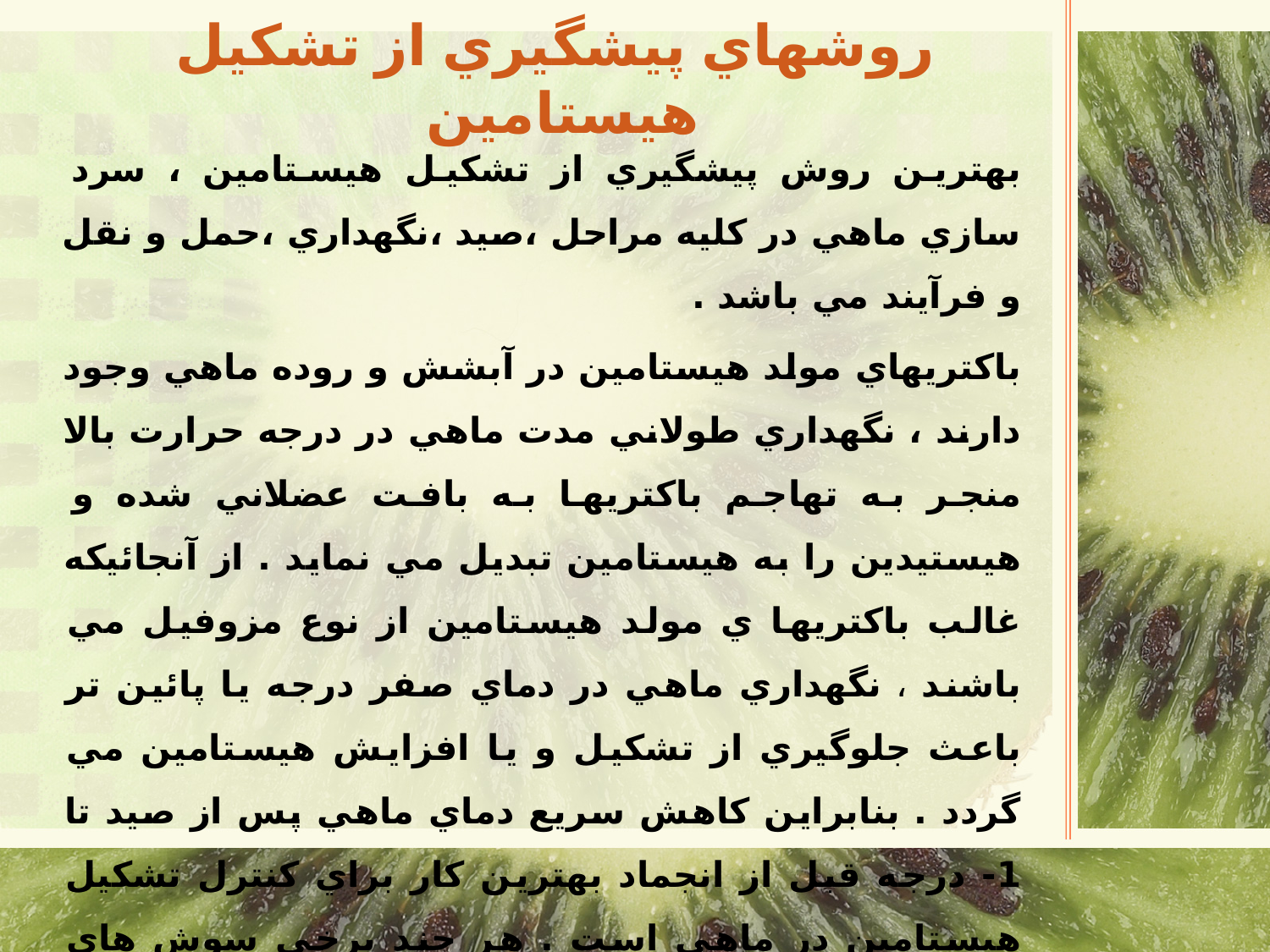

# روشهاي پيشگيري از تشكيل هيستامين
بهترين روش پيشگيري از تشكيل هيستامين ، سرد سازي ماهي در كليه مراحل ،صيد ،نگهداري ،حمل و نقل و فرآيند مي باشد .
باكتريهاي مولد هيستامين در آبشش و روده ماهي وجود دارند ، نگهداري طولاني مدت ماهي در درجه حرارت بالا منجر به تهاجم باكتريها به بافت عضلاني شده و هيستيدين را به هيستامين تبديل مي نمايد . از آنجائيكه غالب باكتريها ي مولد هيستامين از نوع مزوفيل مي باشند ، نگهداري ماهي در دماي صفر درجه يا پائين تر باعث جلوگيري از تشكيل و يا افزايش هيستامين مي گردد . بنابراين كاهش سريع دماي ماهي پس از صيد تا 1- درجه قبل از انجماد بهترين كار براي كنترل تشكيل هيستامين در ماهي است . هر چند برخي سوش هاي سرما دوست توانايي ساخت هيستامين را  دارند ولي فعاليت و رشد اين نوع باكتريها در صفر درجه بسيار كم است .